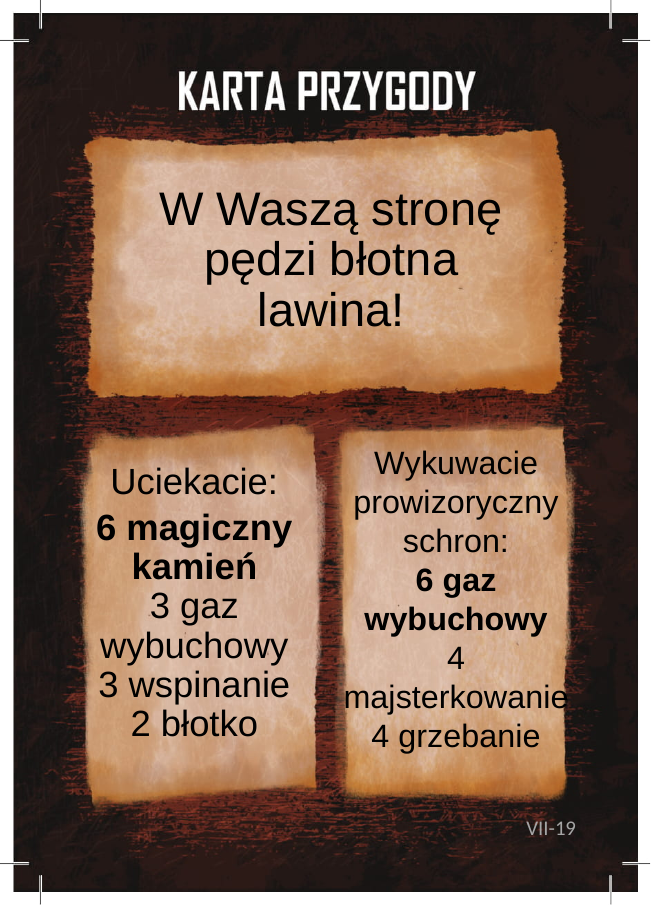

# W Waszą stronę pędzi błotna lawina!
Wykuwacie prowizoryczny schron:
6 gaz wybuchowy
4 majsterkowanie
4 grzebanie
Uciekacie:
6 magiczny kamień
3 gaz wybuchowy
3 wspinanie
2 błotko
VII-19